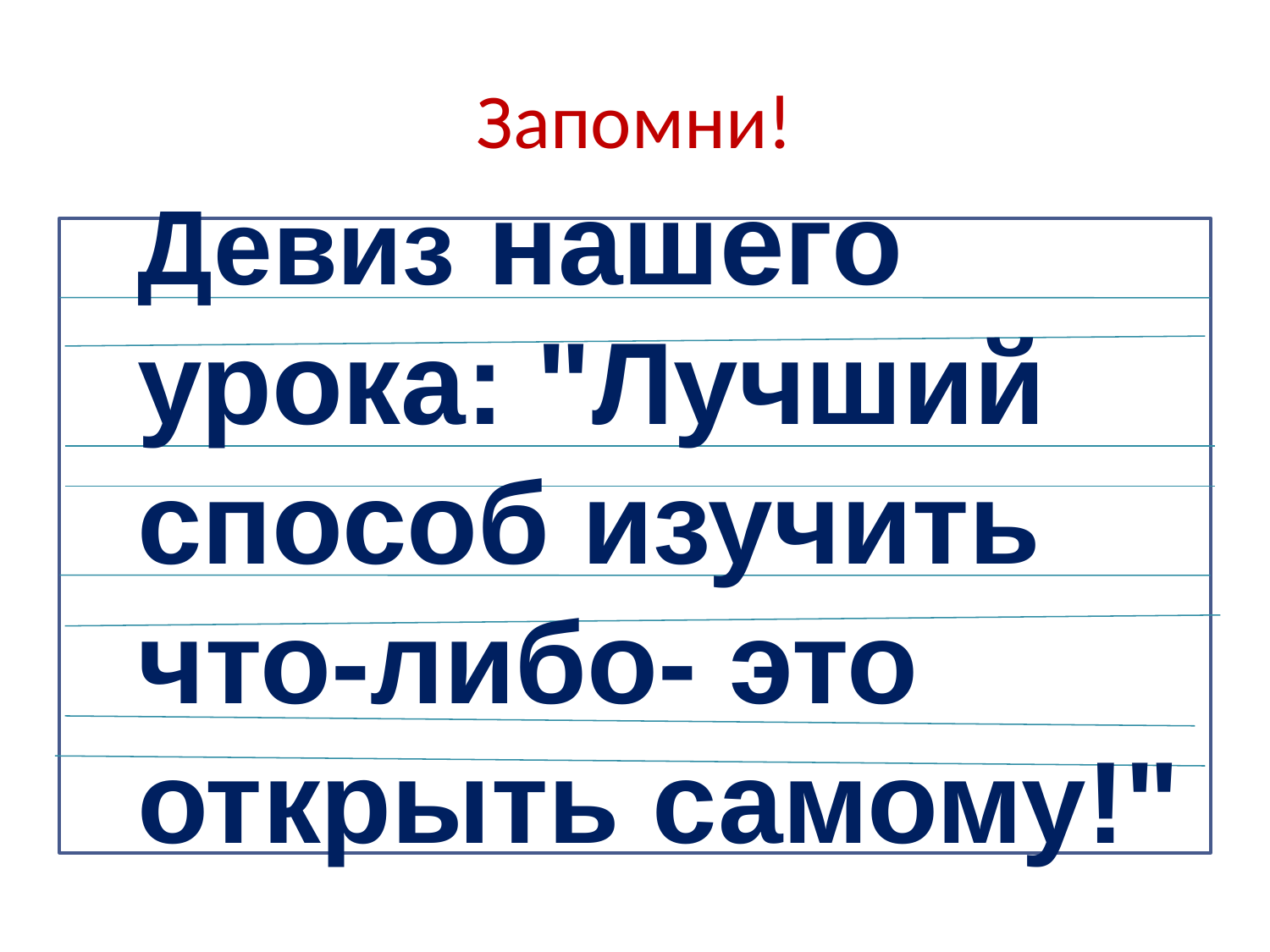

# Запомни!

Девиз нашего урока: "Лучший способ изучить что-либо- это открыть самому!"